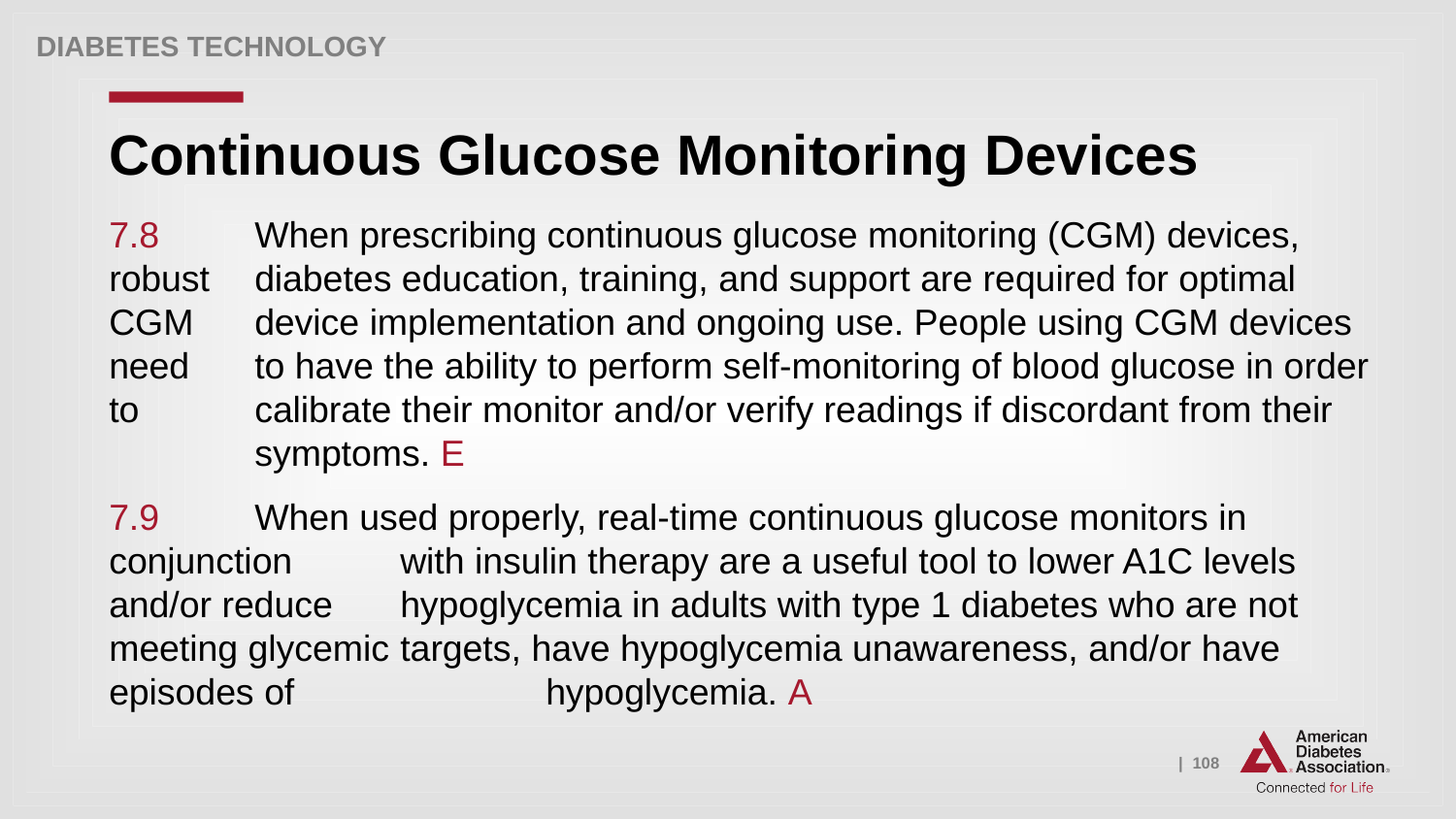

Diabetes Technology
# Continuous Glucose Monitoring Devices
7.8 	When prescribing continuous glucose monitoring (CGM) devices, robust 	diabetes education, training, and support are required for optimal CGM 	device implementation and ongoing use. People using CGM devices need 	to have the ability to perform self-monitoring of blood glucose in order to 	calibrate their monitor and/or verify readings if discordant from their 	symptoms. E
7.9 	When used properly, real-time continuous glucose monitors in conjunction 	with insulin therapy are a useful tool to lower A1C levels and/or reduce 	hypoglycemia in adults with type 1 diabetes who are not meeting glycemic 	targets, have hypoglycemia unawareness, and/or have episodes of 		hypoglycemia. A